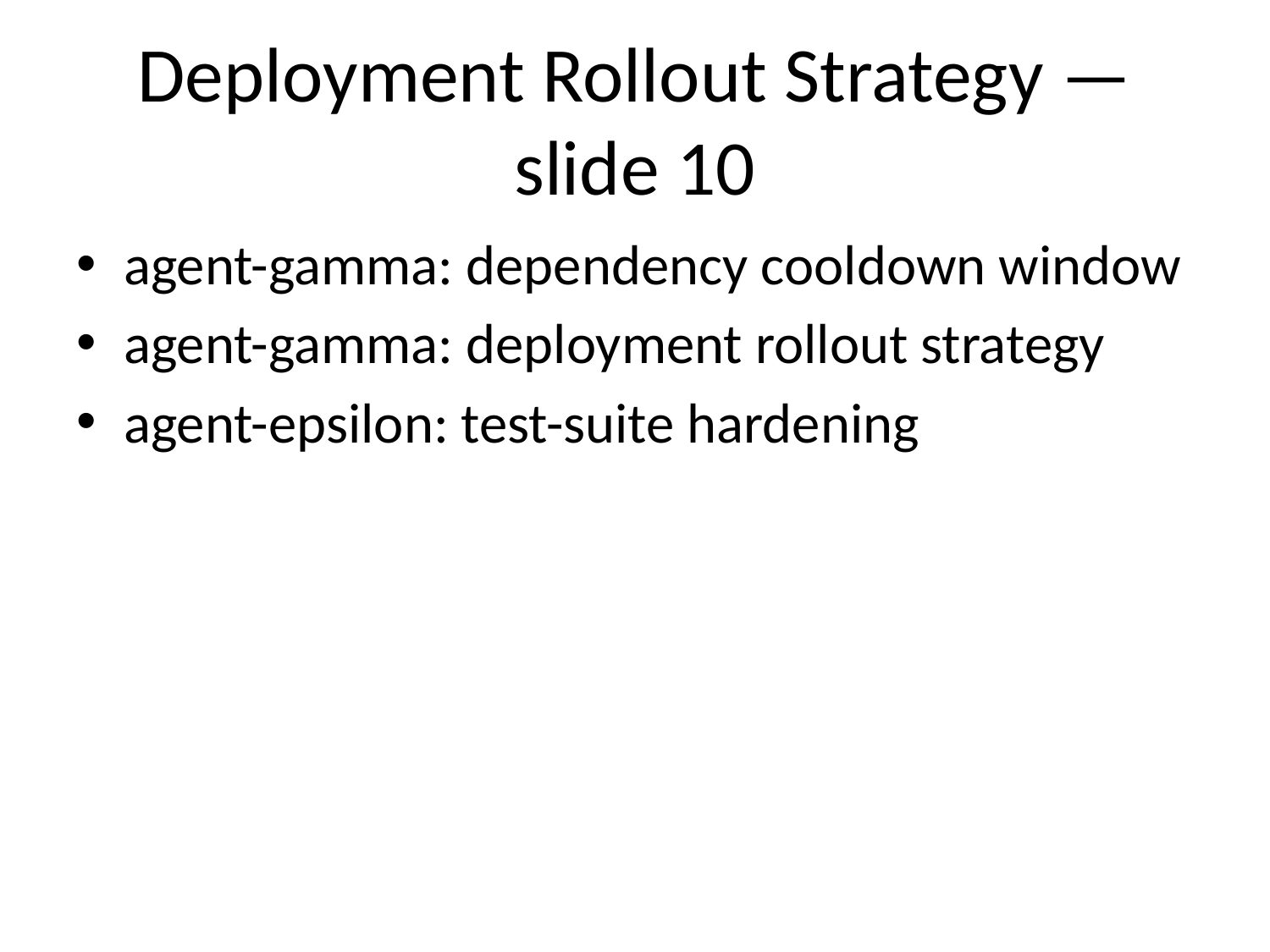

# Deployment Rollout Strategy — slide 10
agent-gamma: dependency cooldown window
agent-gamma: deployment rollout strategy
agent-epsilon: test-suite hardening